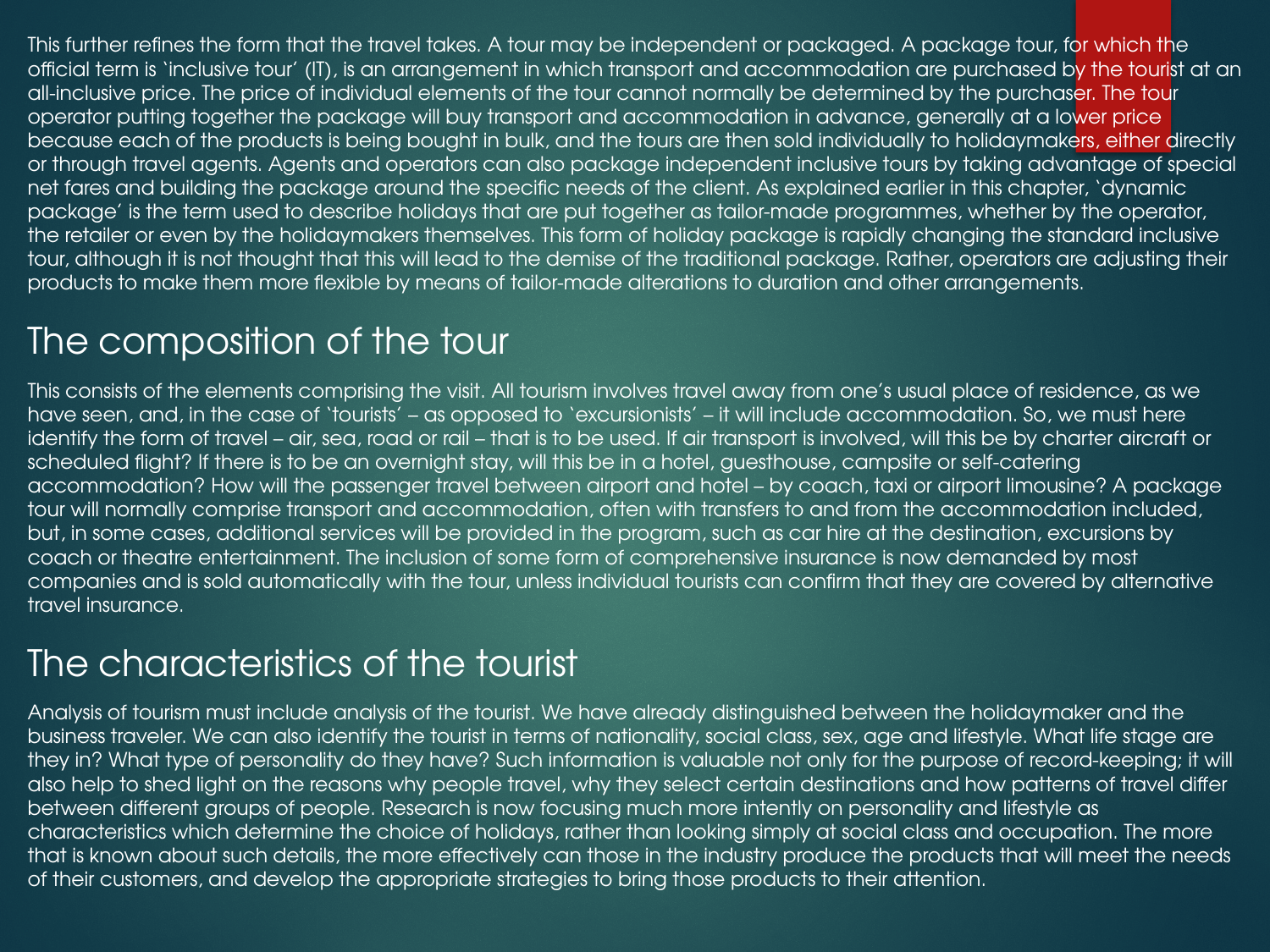

This further refines the form that the travel takes. A tour may be independent or packaged. A package tour, for which the official term is ‘inclusive tour’ (IT), is an arrangement in which transport and accommodation are purchased by the tourist at an all-inclusive price. The price of individual elements of the tour cannot normally be determined by the purchaser. The tour operator putting together the package will buy transport and accommodation in advance, generally at a lower price because each of the products is being bought in bulk, and the tours are then sold individually to holidaymakers, either directly or through travel agents. Agents and operators can also package independent inclusive tours by taking advantage of special net fares and building the package around the specific needs of the client. As explained earlier in this chapter, ‘dynamic package’ is the term used to describe holidays that are put together as tailor-made programmes, whether by the operator, the retailer or even by the holidaymakers themselves. This form of holiday package is rapidly changing the standard inclusive tour, although it is not thought that this will lead to the demise of the traditional package. Rather, operators are adjusting their products to make them more flexible by means of tailor-made alterations to duration and other arrangements.
The composition of the tour
This consists of the elements comprising the visit. All tourism involves travel away from one’s usual place of residence, as we have seen, and, in the case of ‘tourists’ – as opposed to ‘excursionists’ – it will include accommodation. So, we must here identify the form of travel – air, sea, road or rail – that is to be used. If air transport is involved, will this be by charter aircraft or scheduled flight? If there is to be an overnight stay, will this be in a hotel, guesthouse, campsite or self-catering accommodation? How will the passenger travel between airport and hotel – by coach, taxi or airport limousine? A package tour will normally comprise transport and accommodation, often with transfers to and from the accommodation included, but, in some cases, additional services will be provided in the program, such as car hire at the destination, excursions by coach or theatre entertainment. The inclusion of some form of comprehensive insurance is now demanded by most companies and is sold automatically with the tour, unless individual tourists can confirm that they are covered by alternative travel insurance.
The characteristics of the tourist
Analysis of tourism must include analysis of the tourist. We have already distinguished between the holidaymaker and the business traveler. We can also identify the tourist in terms of nationality, social class, sex, age and lifestyle. What life stage are they in? What type of personality do they have? Such information is valuable not only for the purpose of record-keeping; it will also help to shed light on the reasons why people travel, why they select certain destinations and how patterns of travel differ between different groups of people. Research is now focusing much more intently on personality and lifestyle as characteristics which determine the choice of holidays, rather than looking simply at social class and occupation. The more that is known about such details, the more effectively can those in the industry produce the products that will meet the needs of their customers, and develop the appropriate strategies to bring those products to their attention.